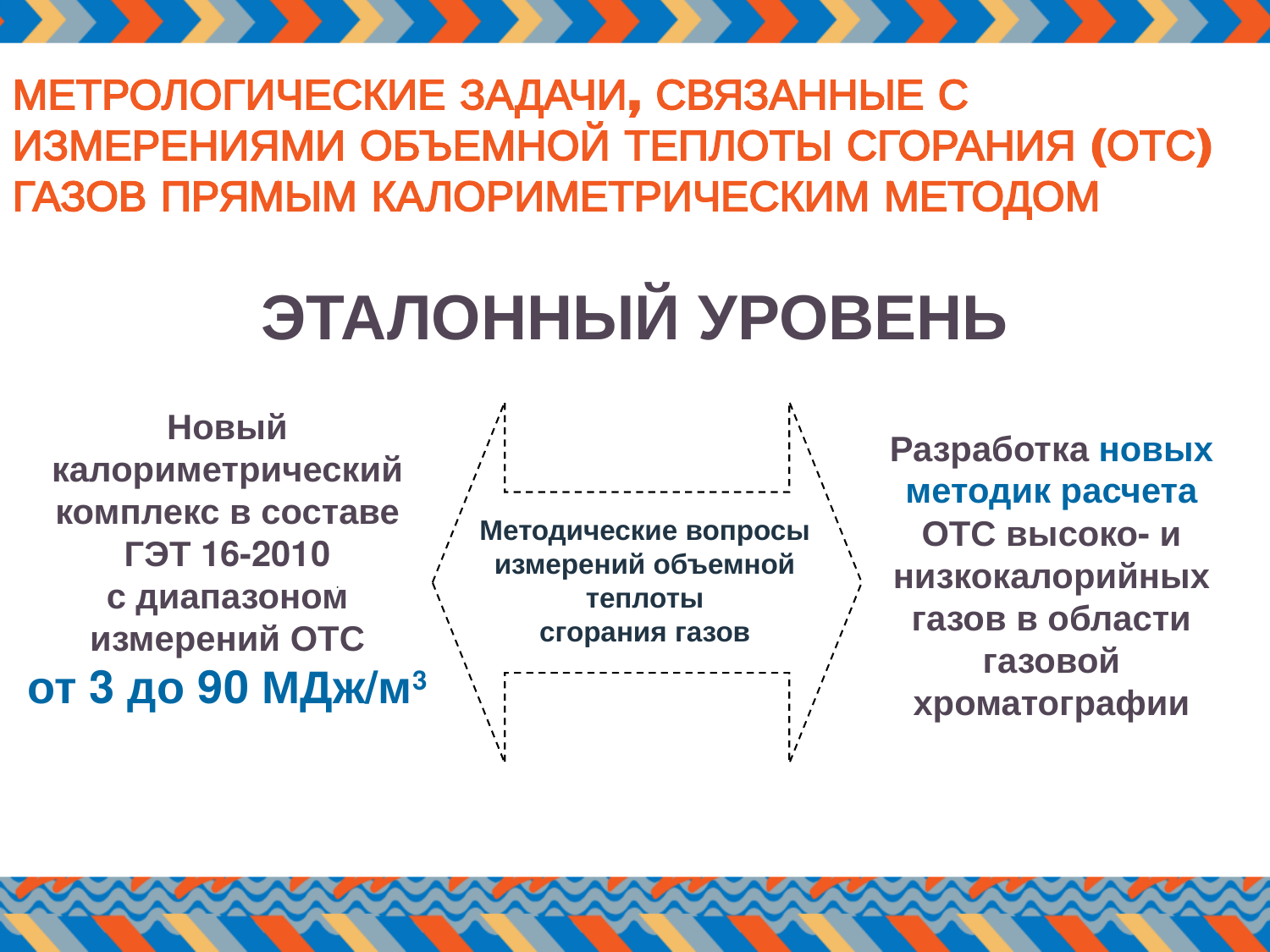

МЕТРОЛОГИЧЕСКИЕ ЗАДАЧИ, СВЯЗАННЫЕ С ИЗМЕРЕНИЯМИ ОБЪЕМНОЙ ТЕПЛОТЫ СГОРАНИЯ (ОТС) ГАЗОВ ПРЯМЫМ КАЛОРИМЕТРИЧЕСКИМ МЕТОДОМ
ЭТАЛОННЫЙ УРОВЕНЬ

Новый калориметрический комплекс в составе ГЭТ 16-2010
с диапазоном измерений ОТС
от 3 до 90 МДж/м3
Разработка новых методик расчета ОТС высоко- и низкокалорийных газов в области газовой хроматографии
Методические вопросы измерений объемной теплоты
сгорания газов